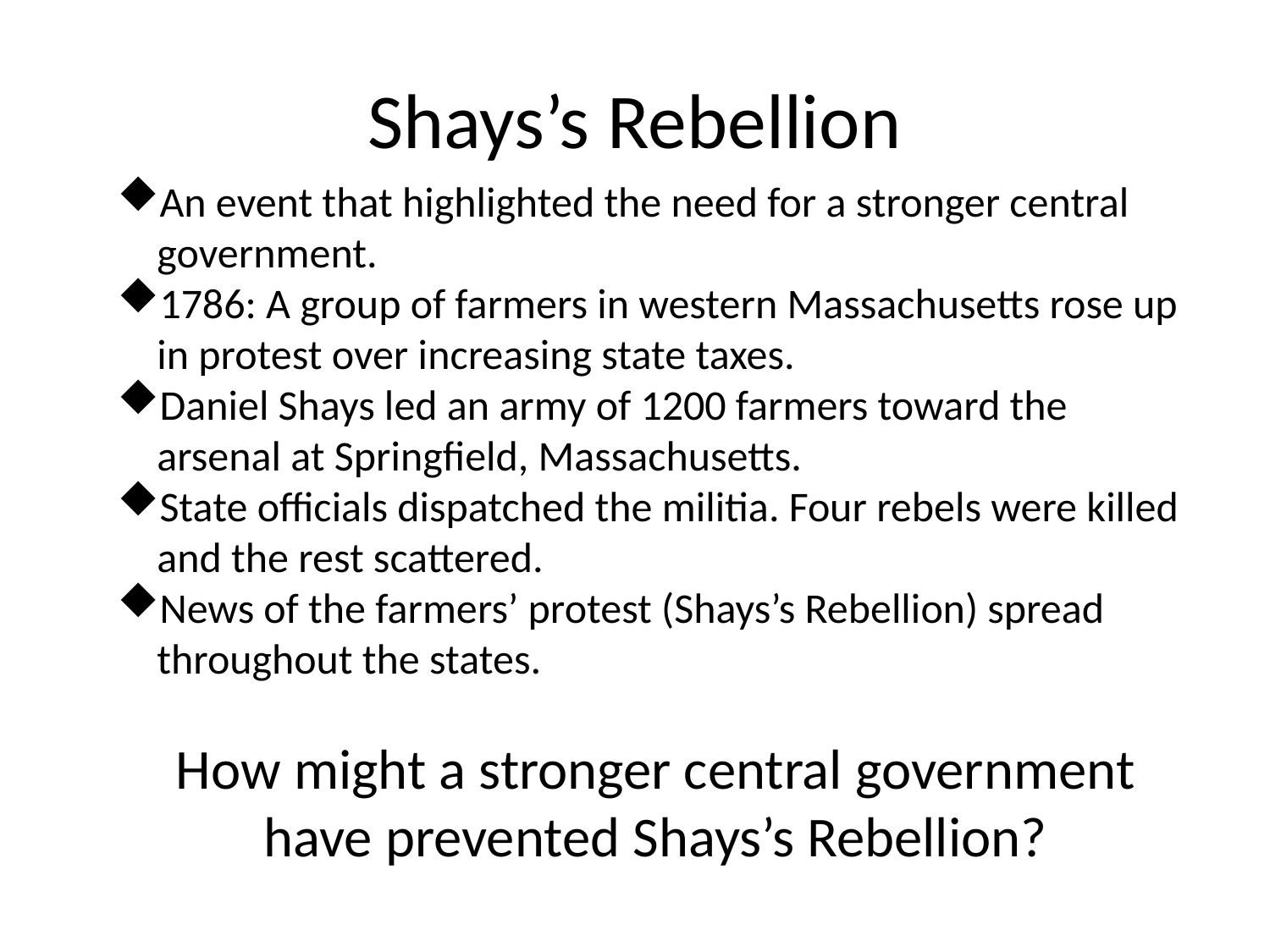

# Shays’s Rebellion
An event that highlighted the need for a stronger central government.
1786: A group of farmers in western Massachusetts rose up in protest over increasing state taxes.
Daniel Shays led an army of 1200 farmers toward the arsenal at Springfield, Massachusetts.
State officials dispatched the militia. Four rebels were killed and the rest scattered.
News of the farmers’ protest (Shays’s Rebellion) spread throughout the states.

How might a stronger central government have prevented Shays’s Rebellion?